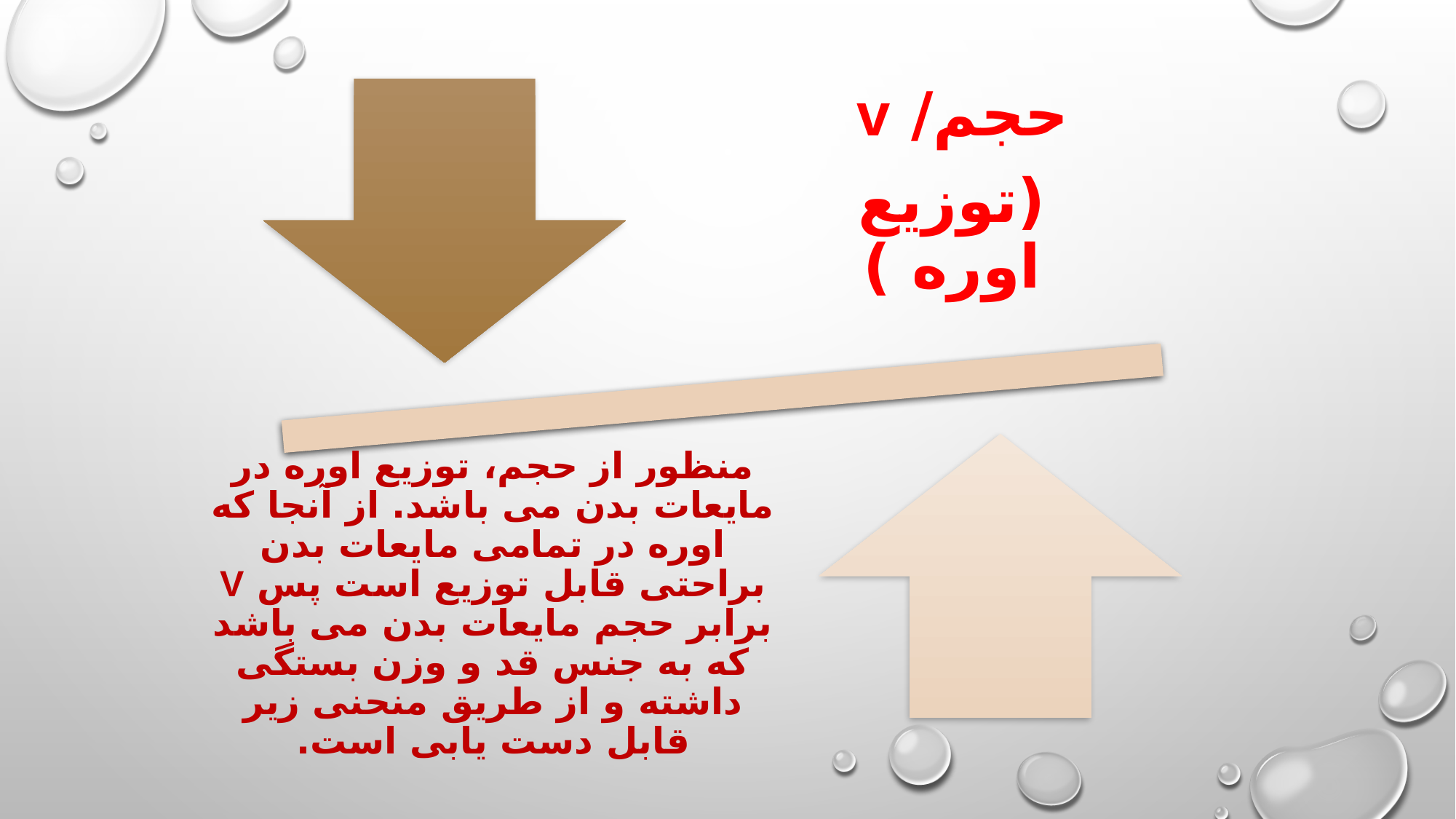

حجم/ v
(توزیع اوره )
منظور از حجم، توزیع اوره در مایعات بدن می باشد. از آنجا که اوره در تمامی مایعات بدن براحتی قابل توزیع است پس V برابر حجم مایعات بدن می باشد که به جنس قد و وزن بستگی داشته و از طریق منحنی زیر قابل دست یابی است.